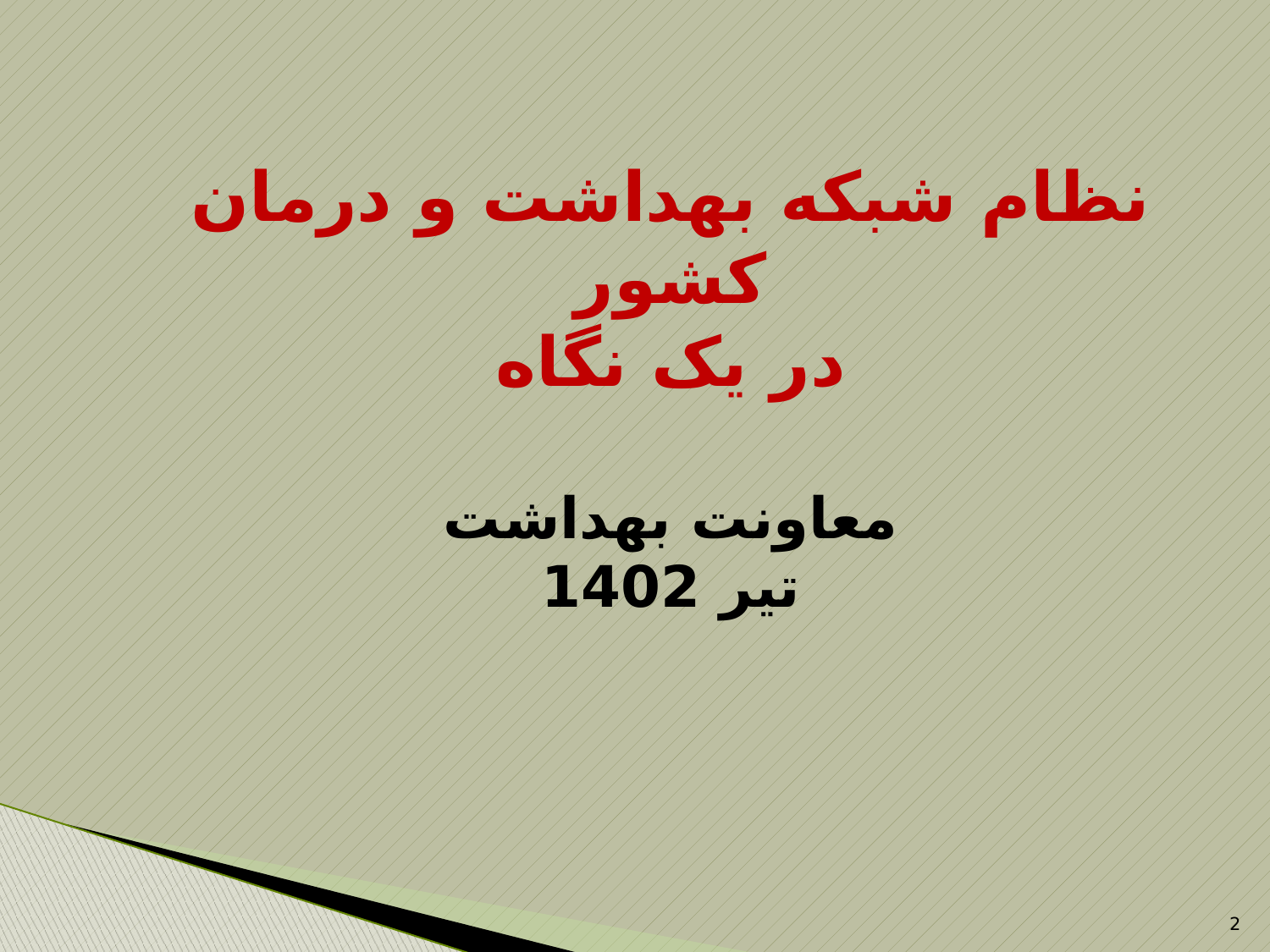

# نظام شبكه بهداشت و درمان کشور در یک نگاه معاونت بهداشت تير 1402
2